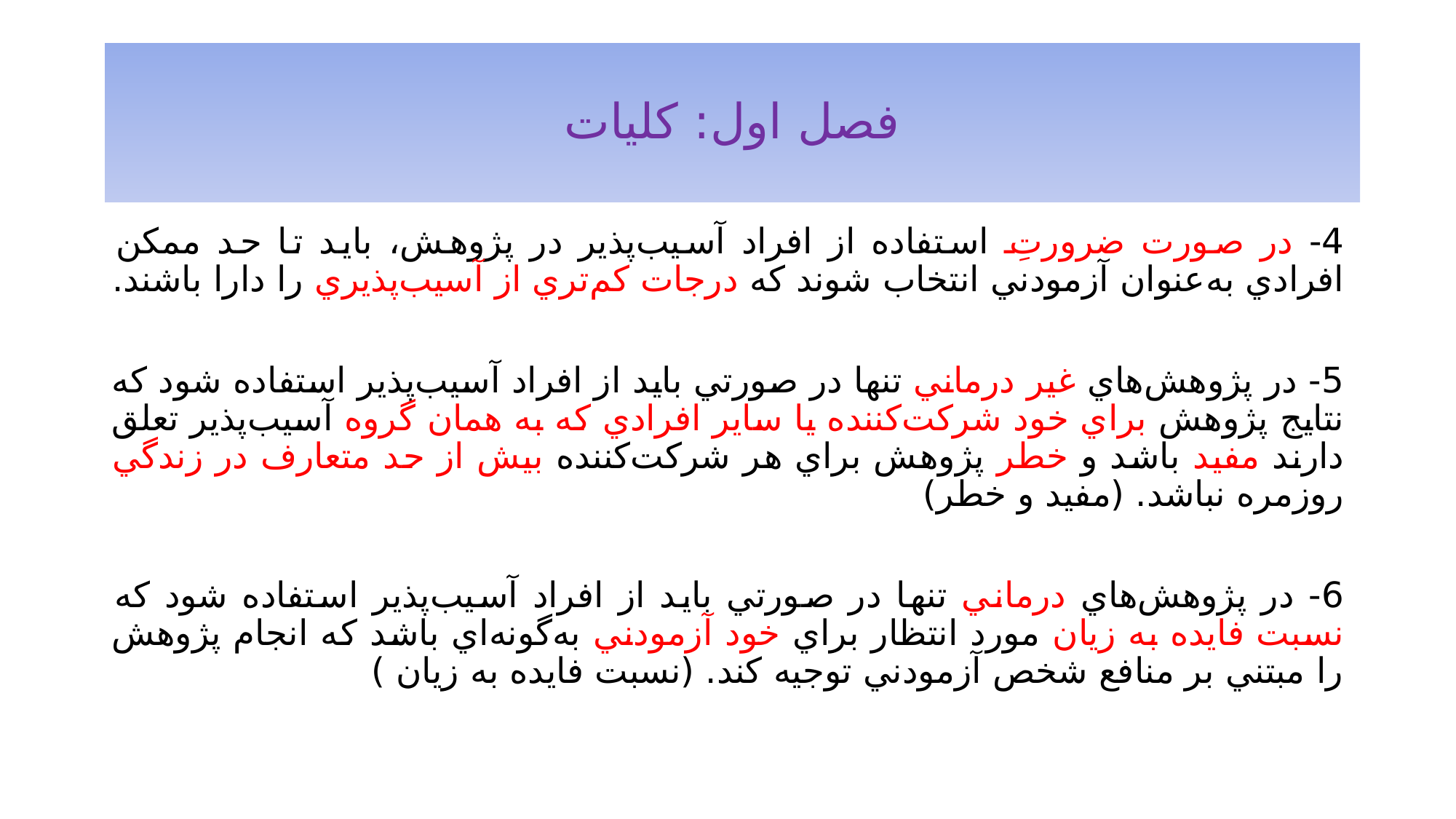

# فصل اول: کليات
4- در صورت ضرورتِ استفاده از افراد آسيب‌پذير در پژوهش، بايد تا حد ممکن افرادي به‌عنوان آزمودني انتخاب شوند که درجات کم‌تري از آسيب‌پذيري را دارا باشند.

5- در پژوهش‌هاي غير درماني تنها در صورتي بايد از افراد آسيب‌پذير استفاده شود که نتايج پژوهش براي خود شرکت‌کننده يا ساير افرادي که به همان گروه آسيب‌پذير تعلق دارند مفيد باشد و خطر پژوهش براي هر شرکت‌کننده بيش از حد متعارف در زندگي روزمره نباشد. (مفید و خطر)

6- در پژوهش‌هاي درماني تنها در صورتي بايد از افراد آسيب‌پذير استفاده شود که نسبت فايده به زيان مورد انتظار براي خود آزمودني به‌گونه‌اي باشد که انجام پژوهش را مبتني بر منافع شخص آزمودني توجيه کند. (نسبت فايده به زيان )